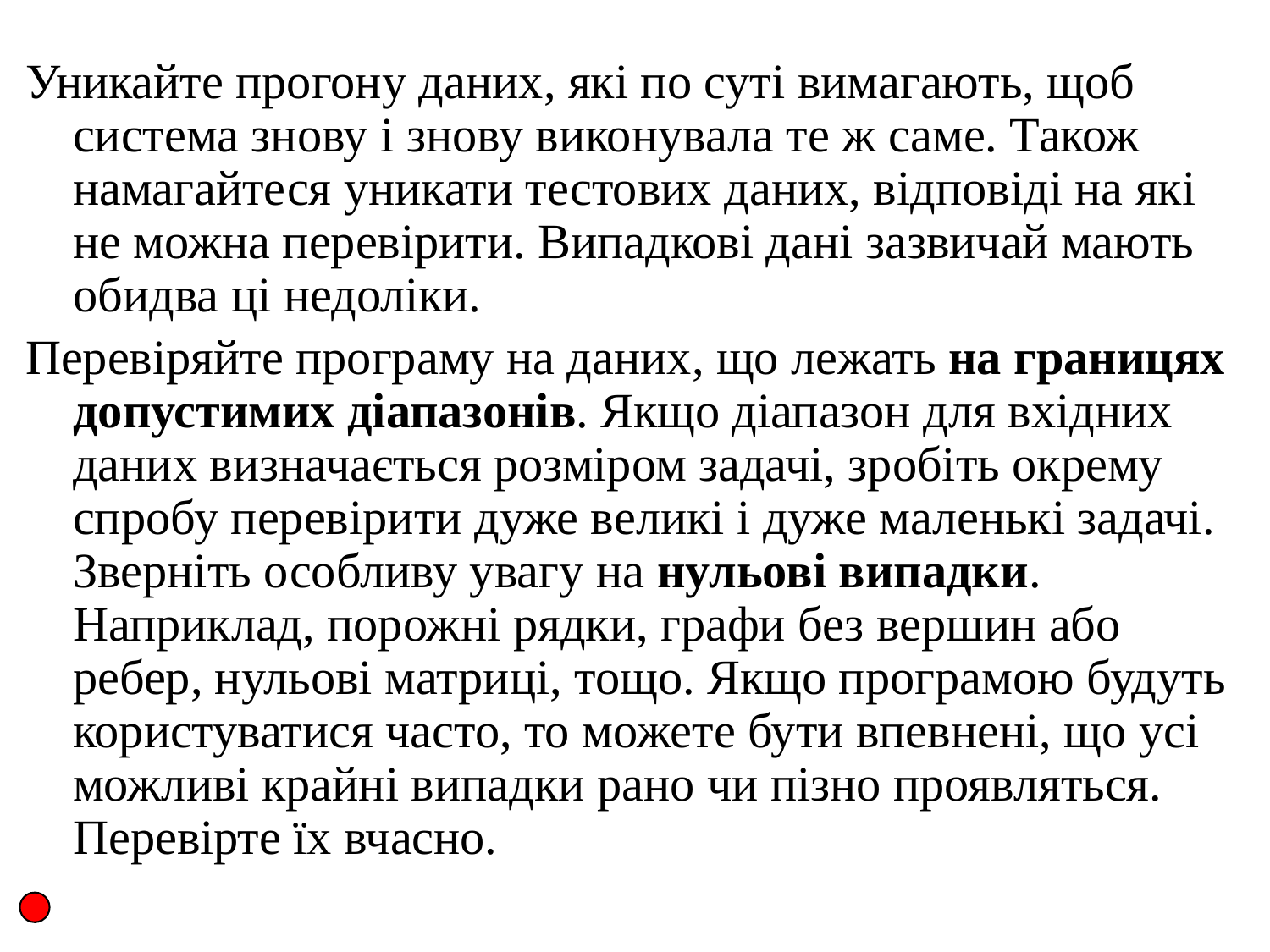

Уникайте прогону даних, які по суті вимагають, щоб система знову і знову виконувала те ж саме. Також намагайтеся уникати тестових даних, відповіді на які не можна перевірити. Випадкові дані зазвичай мають обидва ці недоліки.
Перевіряйте програму на даних, що лежать на границях допустимих діапазонів. Якщо діапазон для вхідних даних визначається розміром задачі, зробіть окрему спробу перевірити дуже великі і дуже маленькі задачі. Зверніть особливу увагу на нульові випадки. Наприклад, порожні рядки, графи без вершин або ребер, нульові матриці, тощо. Якщо програмою будуть користуватися часто, то можете бути впевнені, що усі можливі крайні випадки рано чи пізно проявляться. Перевірте їх вчасно.